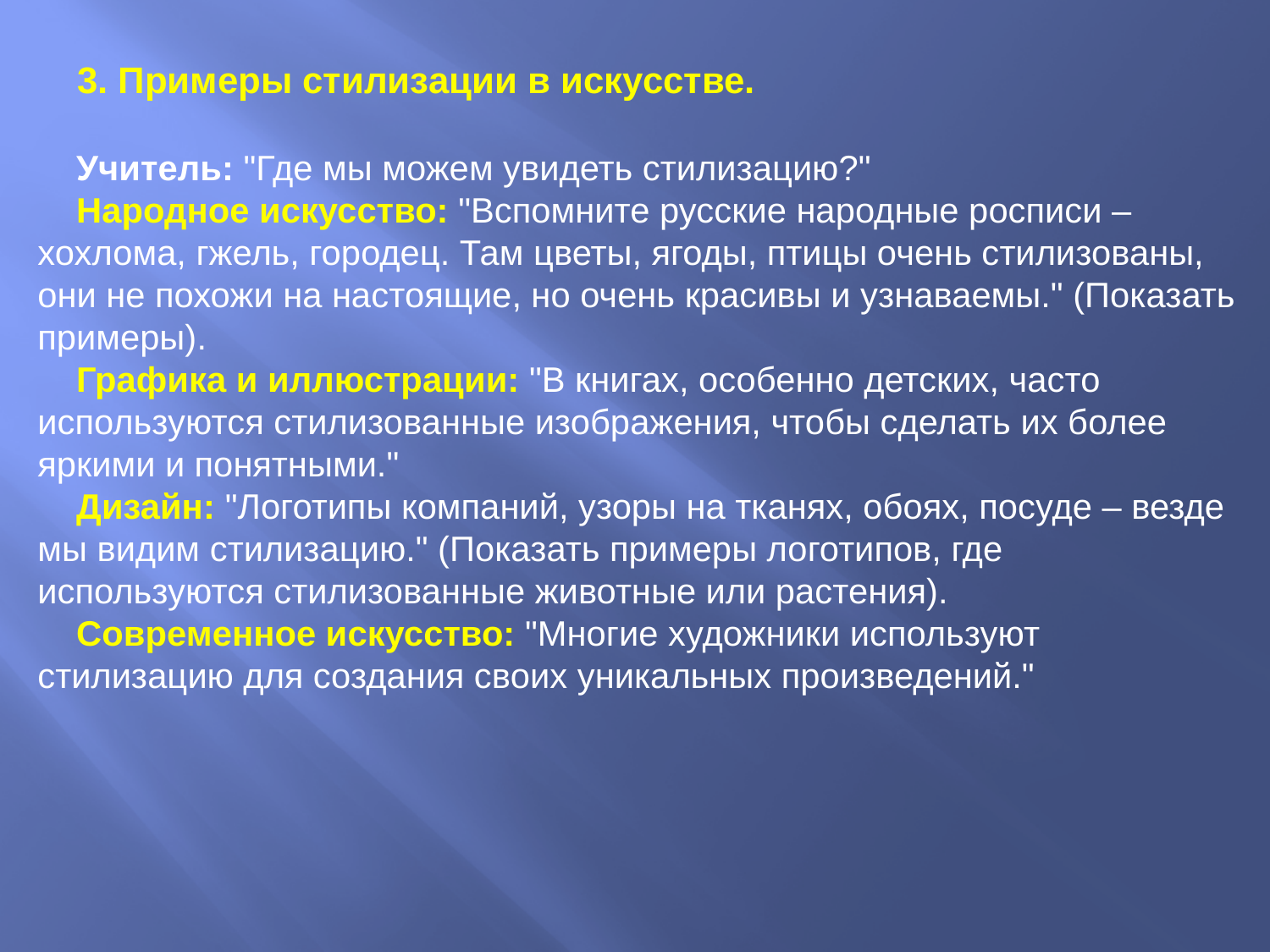

3. Примеры стилизации в искусстве.

    Учитель: "Где мы можем увидеть стилизацию?"
    Народное искусство: "Вспомните русские народные росписи – хохлома, гжель, городец. Там цветы, ягоды, птицы очень стилизованы, они не похожи на настоящие, но очень красивы и узнаваемы." (Показать примеры).
    Графика и иллюстрации: "В книгах, особенно детских, часто используются стилизованные изображения, чтобы сделать их более яркими и понятными."
    Дизайн: "Логотипы компаний, узоры на тканях, обоях, посуде – везде мы видим стилизацию." (Показать примеры логотипов, где используются стилизованные животные или растения).
    Современное искусство: "Многие художники используют стилизацию для создания своих уникальных произведений."